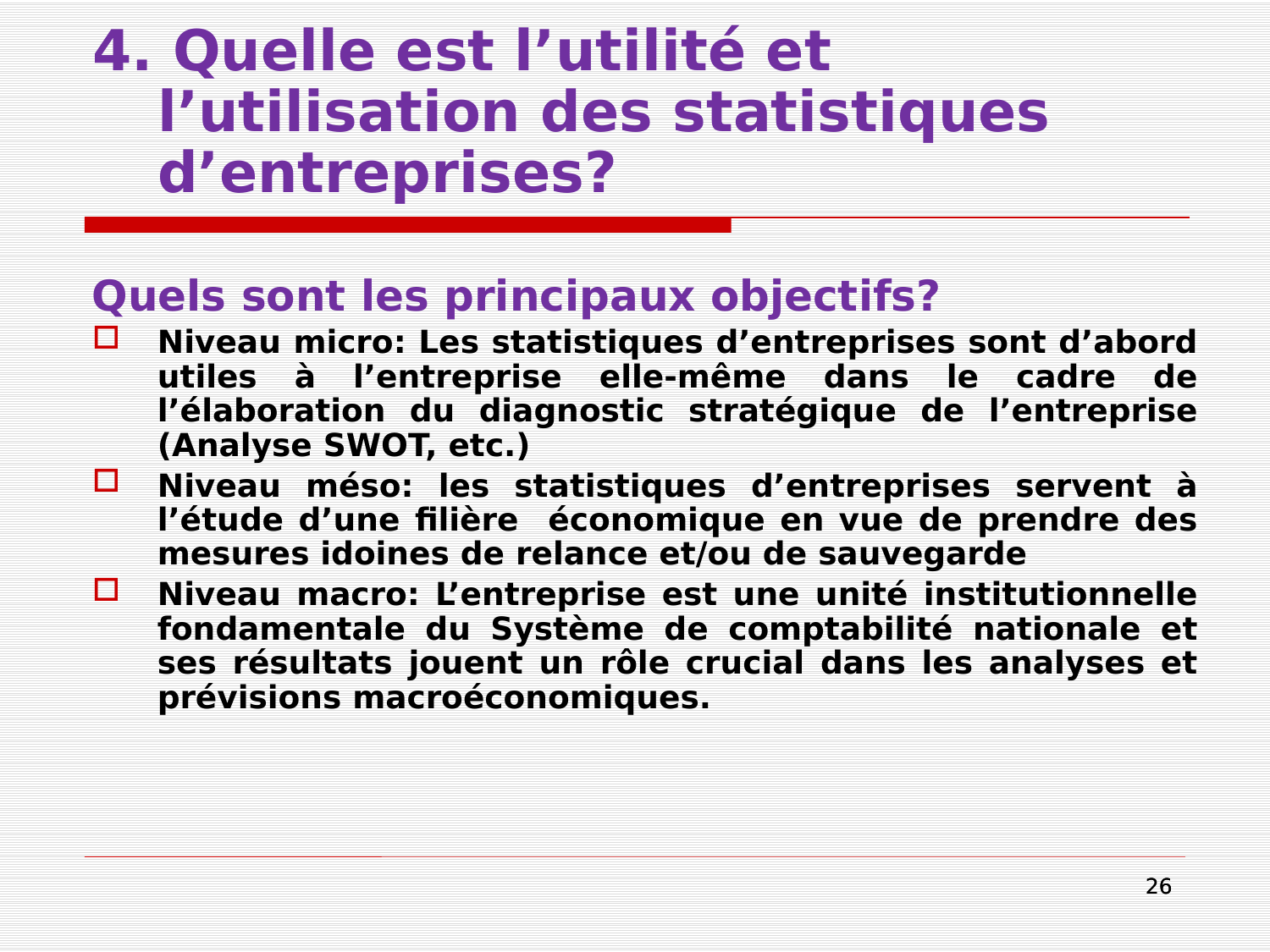

# 4. Quelle est l’utilité et l’utilisation des statistiques  d’entreprises?
Quels sont les principaux objectifs?
Niveau micro: Les statistiques d’entreprises sont d’abord utiles à l’entreprise elle-même dans le cadre de l’élaboration du diagnostic stratégique de l’entreprise (Analyse SWOT, etc.)
Niveau méso: les statistiques d’entreprises servent à l’étude d’une filière  économique en vue de prendre des mesures idoines de relance et/ou de sauvegarde
Niveau macro: L’entreprise est une unité institutionnelle fondamentale du Système de comptabilité nationale et ses résultats jouent un rôle crucial dans les analyses et prévisions macroéconomiques.

26
26